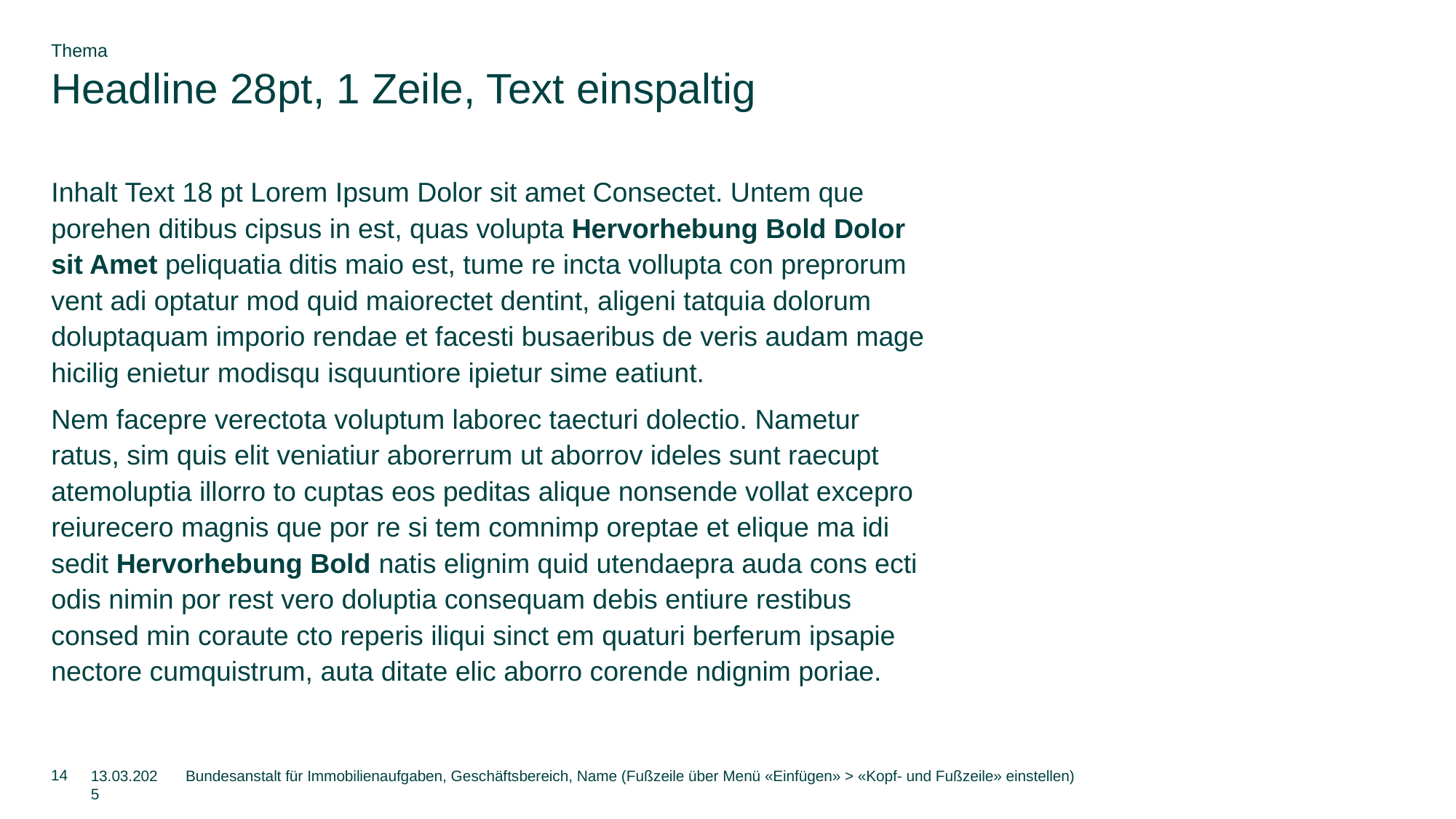

Thema
# Headline 28pt, 1 Zeile, Text einspaltig
Inhalt Text 18 pt Lorem Ipsum Dolor sit amet Consectet. Untem que porehen ditibus cipsus in est, quas volupta Hervorhebung Bold Dolor sit Amet peliquatia ditis maio est, tume re incta vollupta con preprorum vent adi optatur mod quid maiorectet dentint, aligeni tatquia dolorum doluptaquam imporio rendae et facesti busaeribus de veris audam mage hicilig enietur modisqu isquuntiore ipietur sime eatiunt.
Nem facepre verectota voluptum laborec taecturi dolectio. Nametur ratus, sim quis elit veniatiur aborerrum ut aborrov ideles sunt raecupt atemoluptia illorro to cuptas eos peditas alique nonsende vollat excepro reiurecero magnis que por re si tem comnimp oreptae et elique ma idi sedit Hervorhebung Bold natis elignim quid utendaepra auda cons ecti odis nimin por rest vero doluptia consequam debis entiure restibus consed min coraute cto reperis iliqui sinct em quaturi berferum ipsapie nectore cumquistrum, auta ditate elic aborro corende ndignim poriae.
14
13.03.2025
Bundesanstalt für Immobilienaufgaben, Geschäftsbereich, Name (Fußzeile über Menü «Einfügen» > «Kopf- und Fußzeile» einstellen)